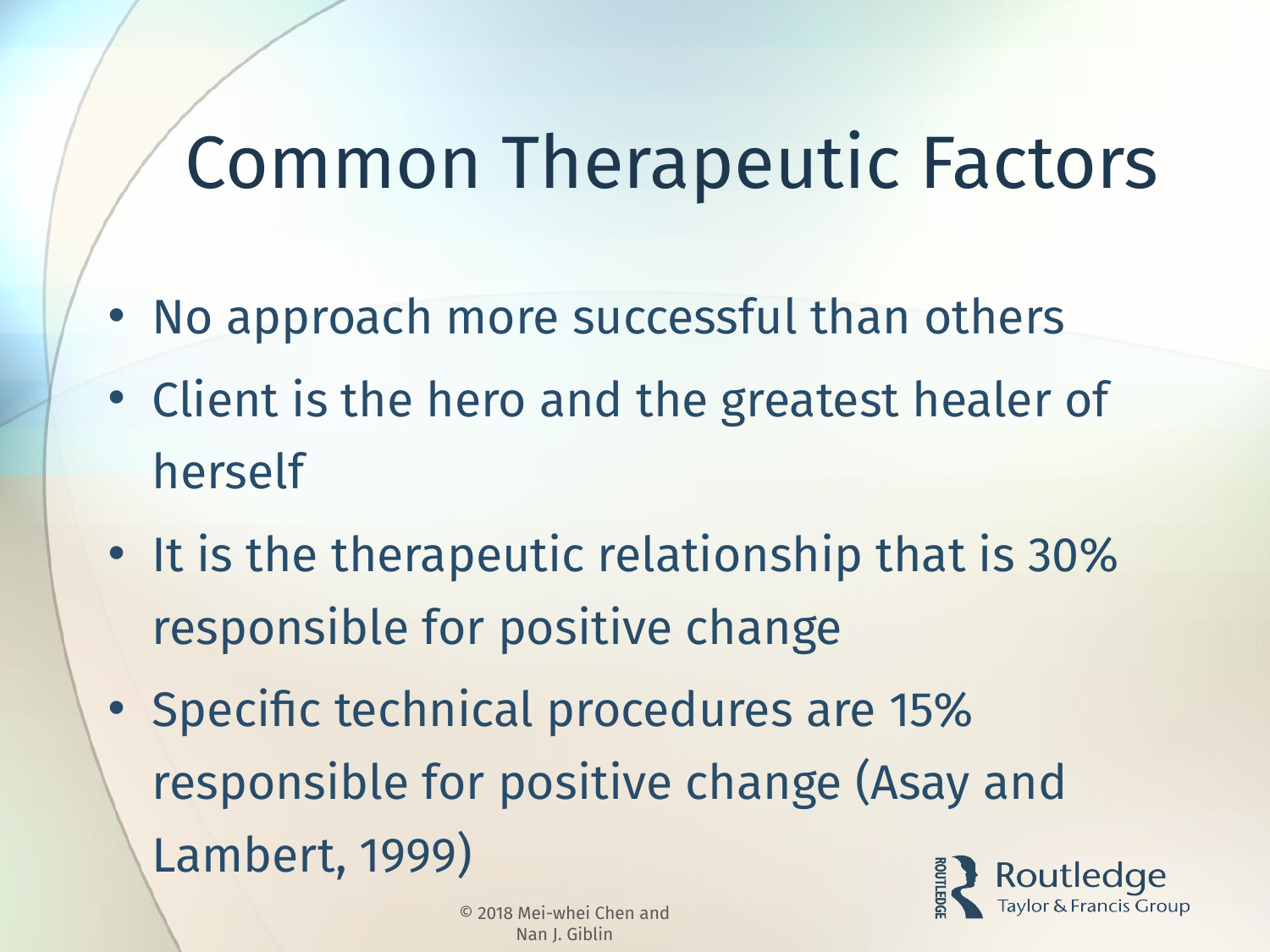

# Common Therapeutic Factors
No approach more successful than others
Client is the hero and the greatest healer of herself
It is the therapeutic relationship that is 30% responsible for positive change
Specific technical procedures are 15% responsible for positive change (Asay and Lambert, 1999)